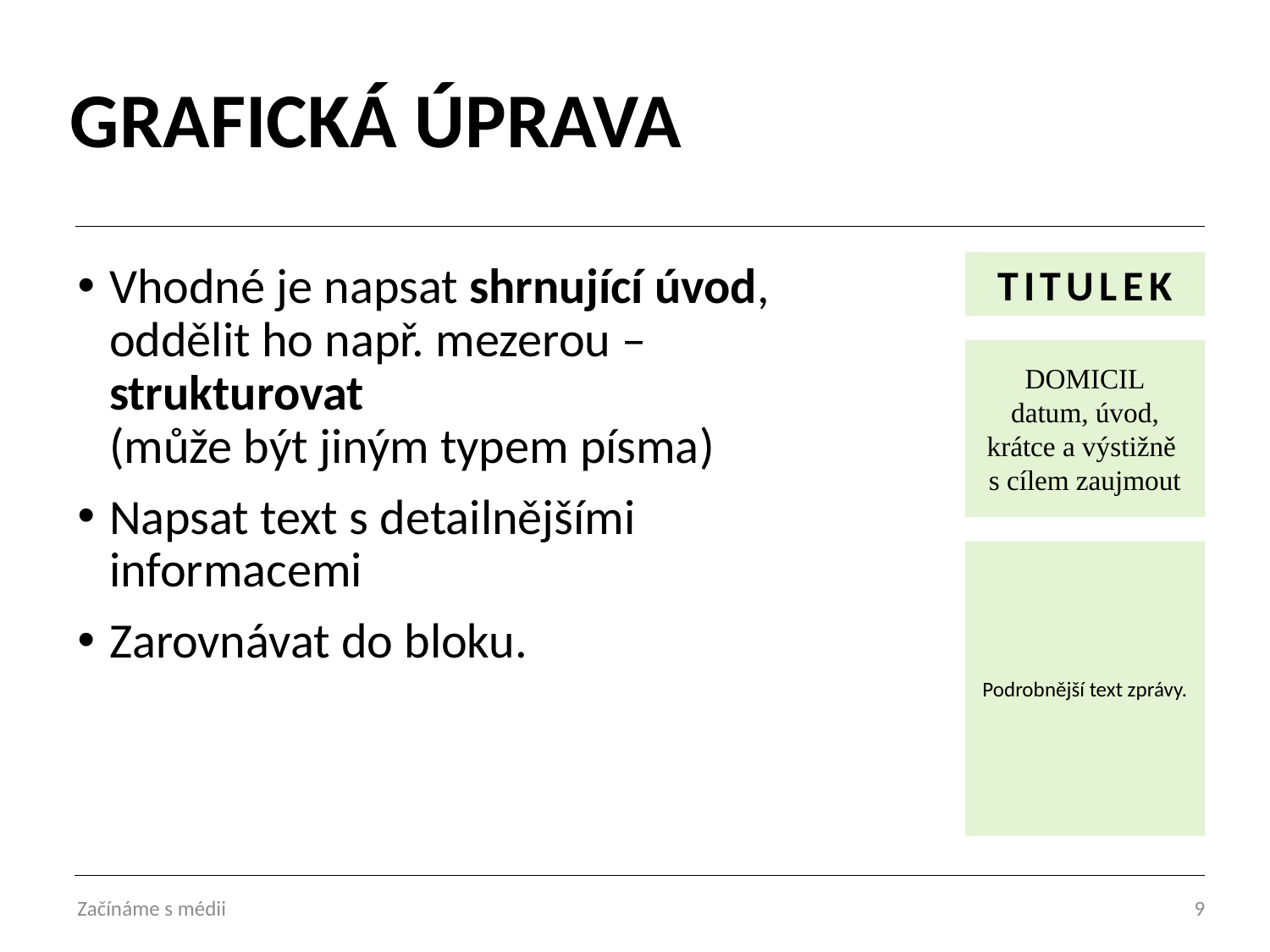

# GRAFICKÁ ÚPRAVA
TITULEK
Vhodné je napsat shrnující úvod, oddělit ho např. mezerou – strukturovat
(může být jiným typem písma)
Napsat text s detailnějšími informacemi
Zarovnávat do bloku.

DOMICIL
datum, úvod, krátce a výstižně
s cílem zaujmout
Podrobnější text zprávy.
Začínáme s médii
9